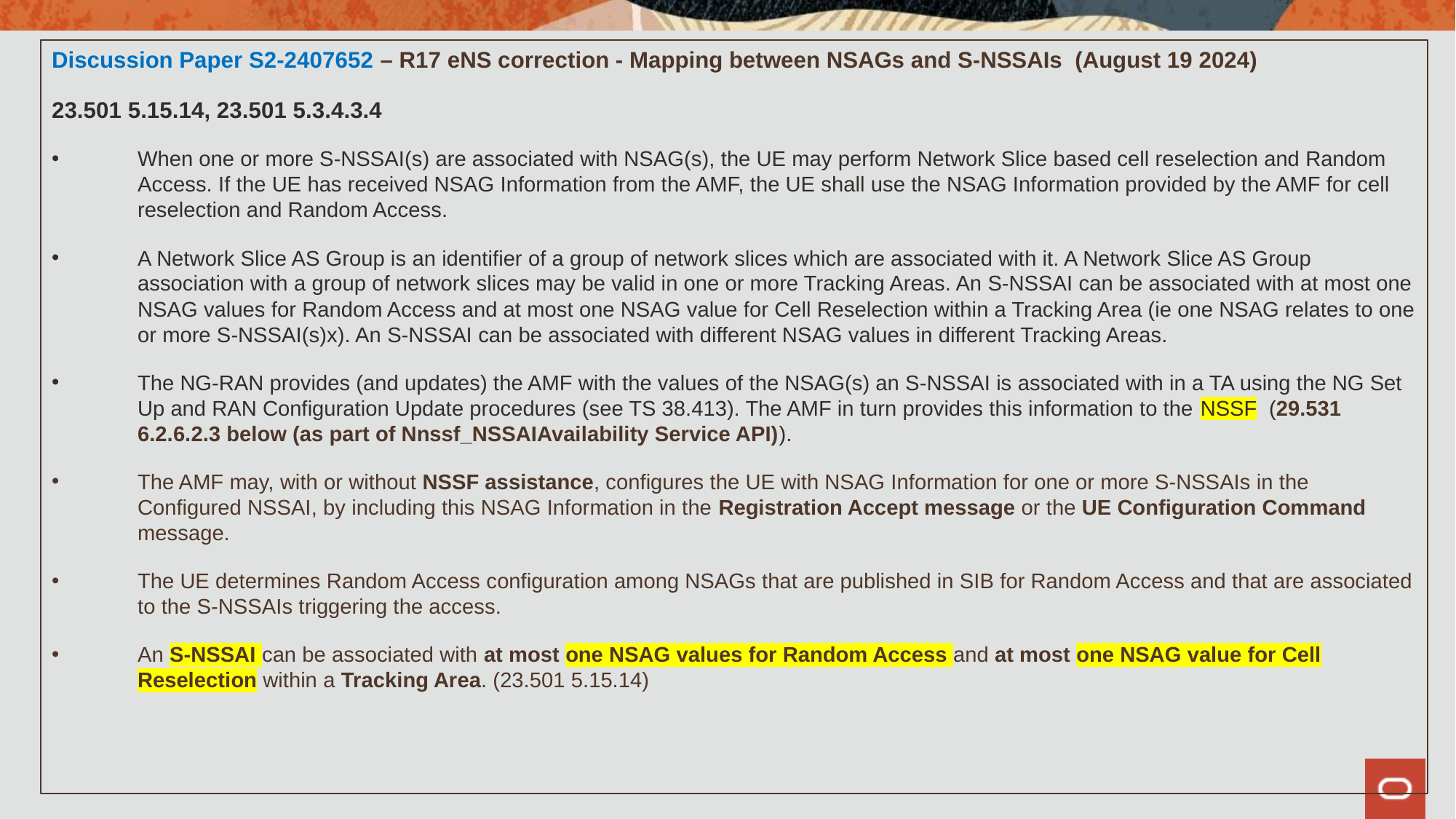

Discussion Paper S2-2407652 – R17 eNS correction - Mapping between NSAGs and S-NSSAIs  (August 19 2024)
23.501 5.15.14, 23.501 5.3.4.3.4
When one or more S-NSSAI(s) are associated with NSAG(s), the UE may perform Network Slice based cell reselection and Random Access. If the UE has received NSAG Information from the AMF, the UE shall use the NSAG Information provided by the AMF for cell reselection and Random Access.
A Network Slice AS Group is an identifier of a group of network slices which are associated with it. A Network Slice AS Group association with a group of network slices may be valid in one or more Tracking Areas. An S-NSSAI can be associated with at most one NSAG values for Random Access and at most one NSAG value for Cell Reselection within a Tracking Area (ie one NSAG relates to one or more S-NSSAI(s)x). An S-NSSAI can be associated with different NSAG values in different Tracking Areas.
The NG-RAN provides (and updates) the AMF with the values of the NSAG(s) an S-NSSAI is associated with in a TA using the NG Set Up and RAN Configuration Update procedures (see TS 38.413). The AMF in turn provides this information to the NSSF  (29.531 6.2.6.2.3 below (as part of Nnssf_NSSAIAvailability Service API)).
The AMF may, with or without NSSF assistance, configures the UE with NSAG Information for one or more S-NSSAIs in the Configured NSSAI, by including this NSAG Information in the Registration Accept message or the UE Configuration Command message.
The UE determines Random Access configuration among NSAGs that are published in SIB for Random Access and that are associated to the S-NSSAIs triggering the access.
An S-NSSAI can be associated with at most one NSAG values for Random Access and at most one NSAG value for Cell Reselection within a Tracking Area. (23.501 5.15.14)